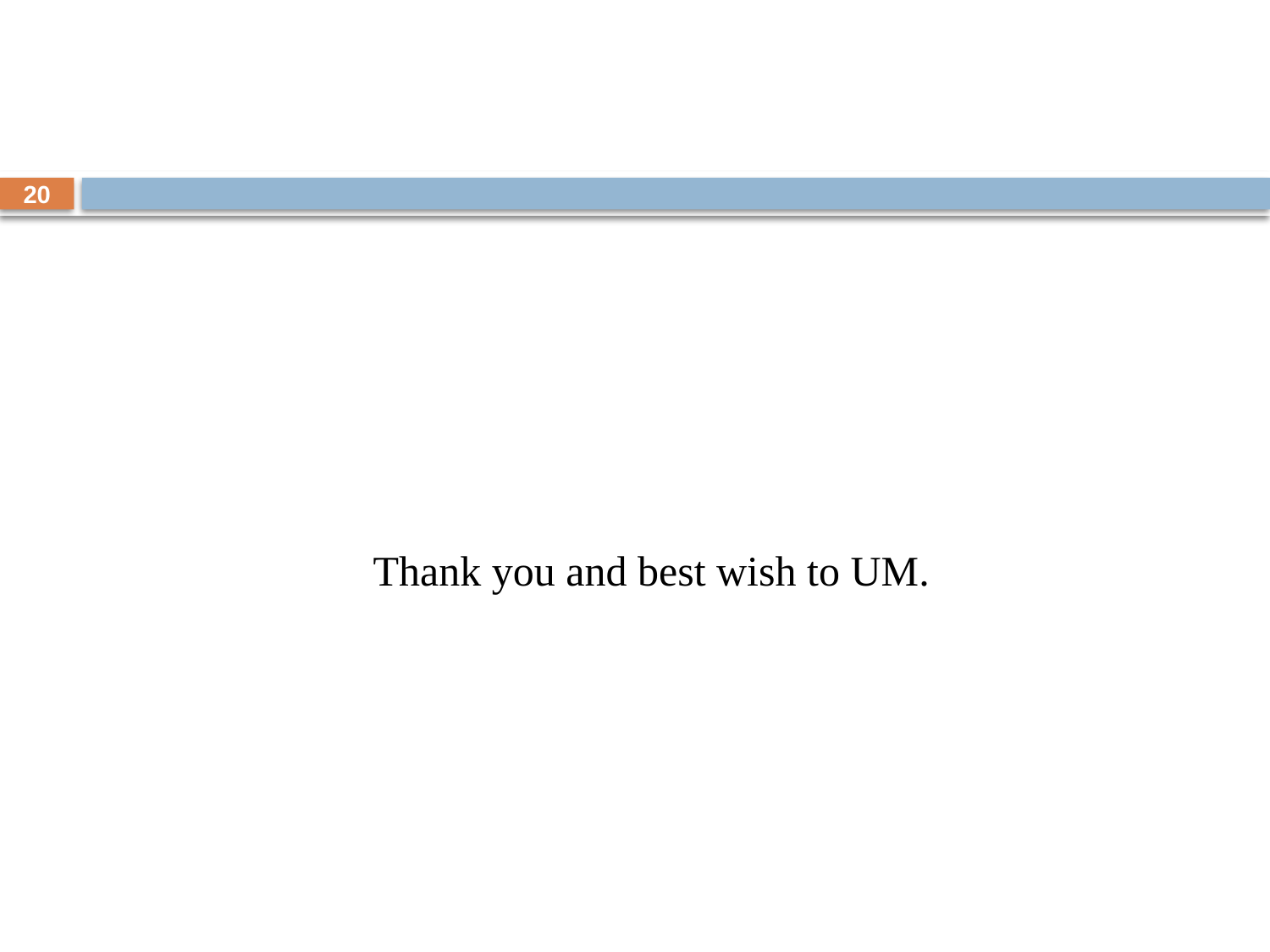

20

Thank you and best wish to UM.